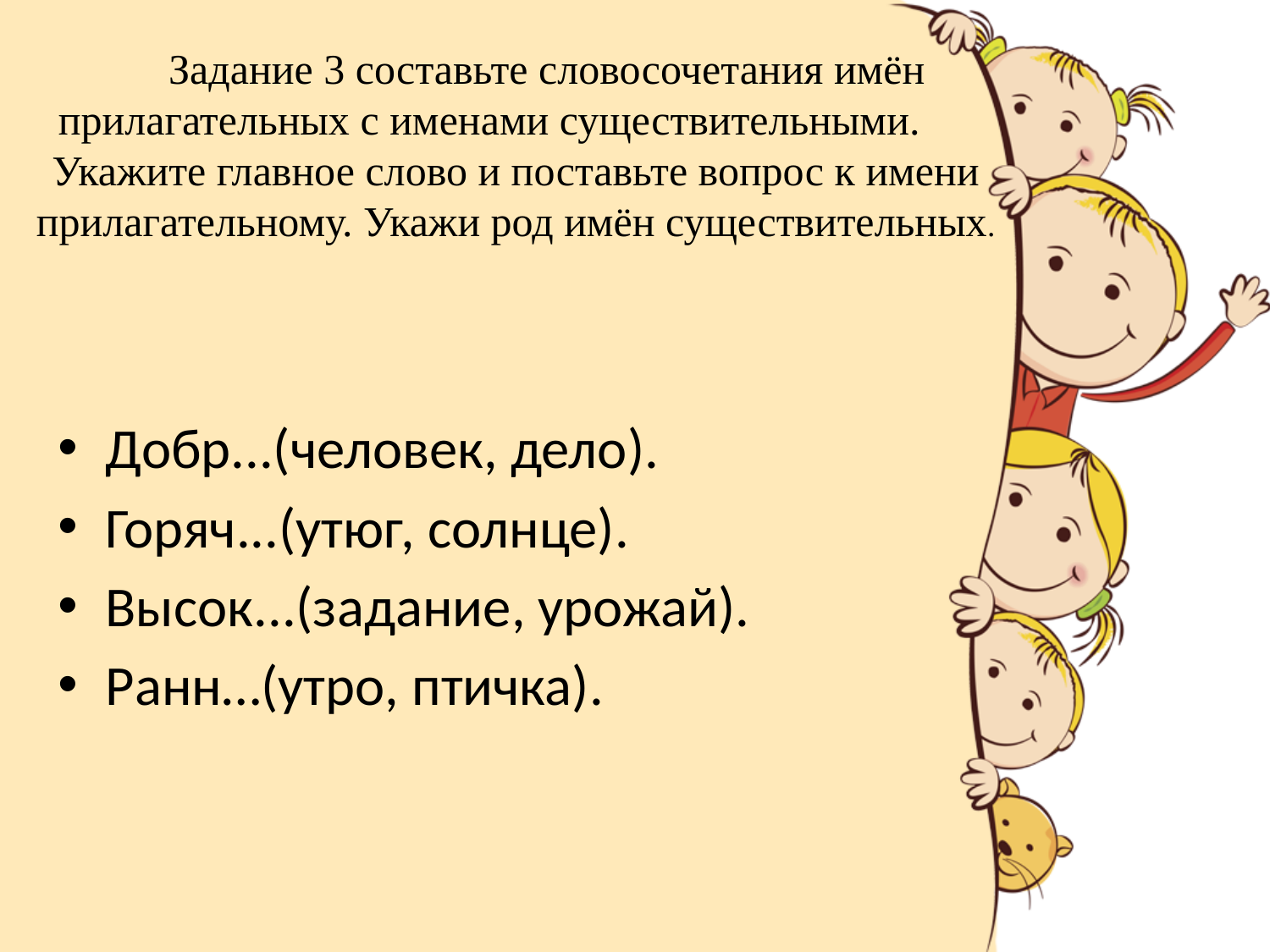

# Задание 3 составьте словосочетания имён прилагательных с именами существительными.      Укажите главное слово и поставьте вопрос к имени прилагательному. Укажи род имён существительных.
Добр...(человек, дело).
Горяч...(утюг, солнце).
Высок...(задание, урожай).
Ранн…(утро, птичка).